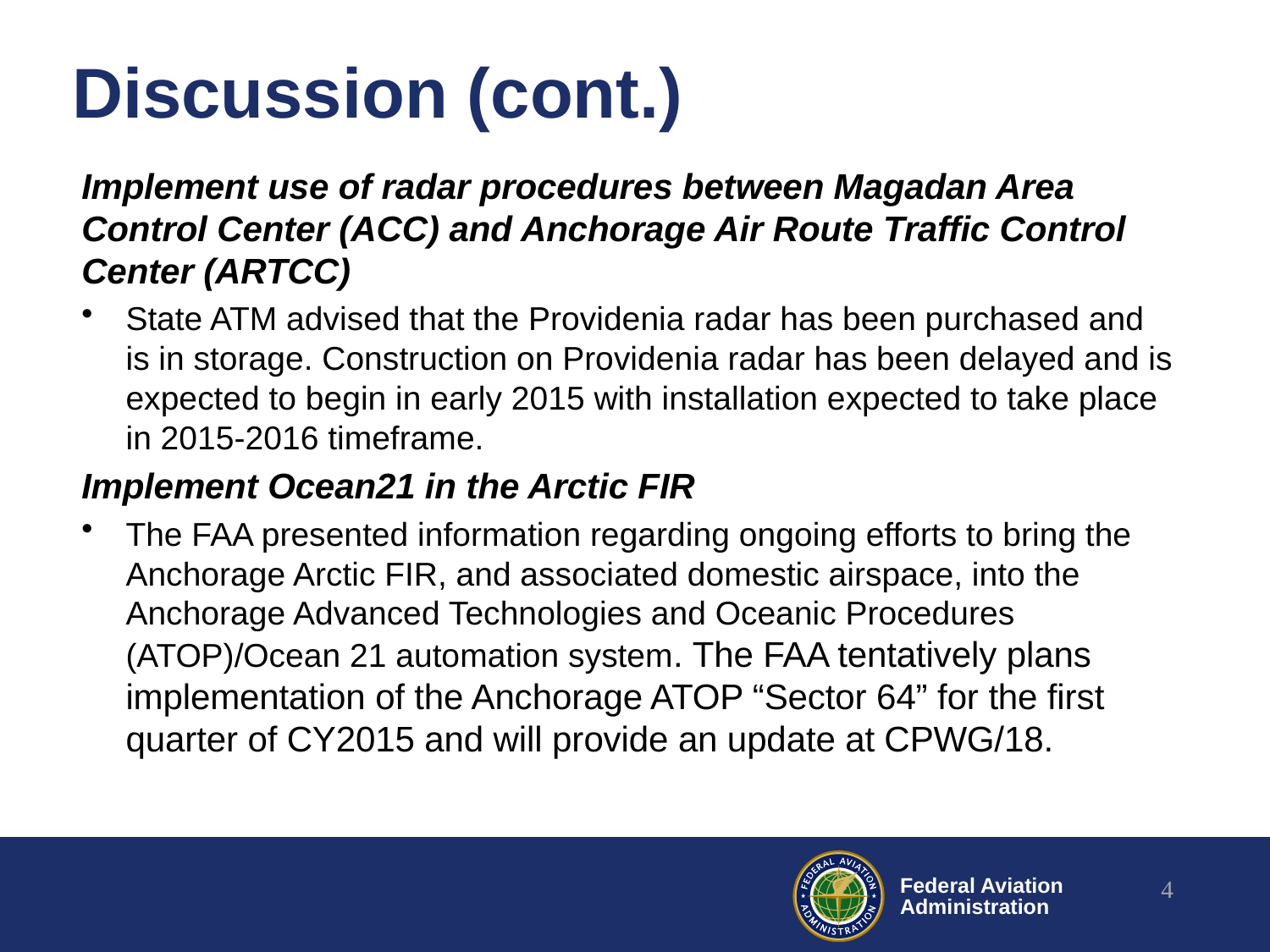

# Discussion (cont.)
Implement use of radar procedures between Magadan Area Control Center (ACC) and Anchorage Air Route Traffic Control Center (ARTCC)
State ATM advised that the Providenia radar has been purchased and is in storage. Construction on Providenia radar has been delayed and is expected to begin in early 2015 with installation expected to take place in 2015-2016 timeframe.
Implement Ocean21 in the Arctic FIR
The FAA presented information regarding ongoing efforts to bring the Anchorage Arctic FIR, and associated domestic airspace, into the Anchorage Advanced Technologies and Oceanic Procedures (ATOP)/Ocean 21 automation system. The FAA tentatively plans implementation of the Anchorage ATOP “Sector 64” for the first quarter of CY2015 and will provide an update at CPWG/18.

4